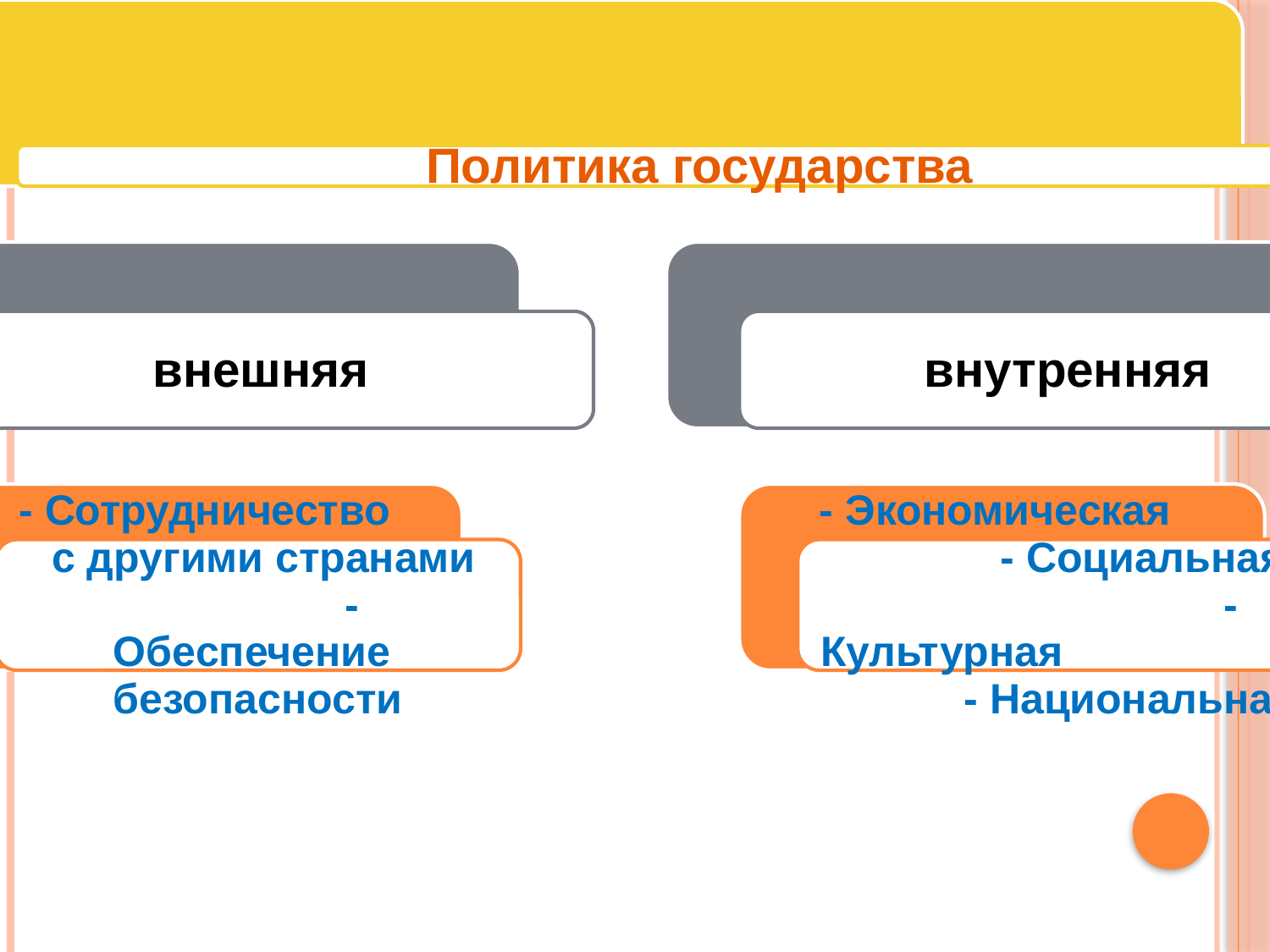

Политика государства
внешняя
- Сотрудничество             с другими странами                   - Обеспечение  безопасности
внутренняя
#